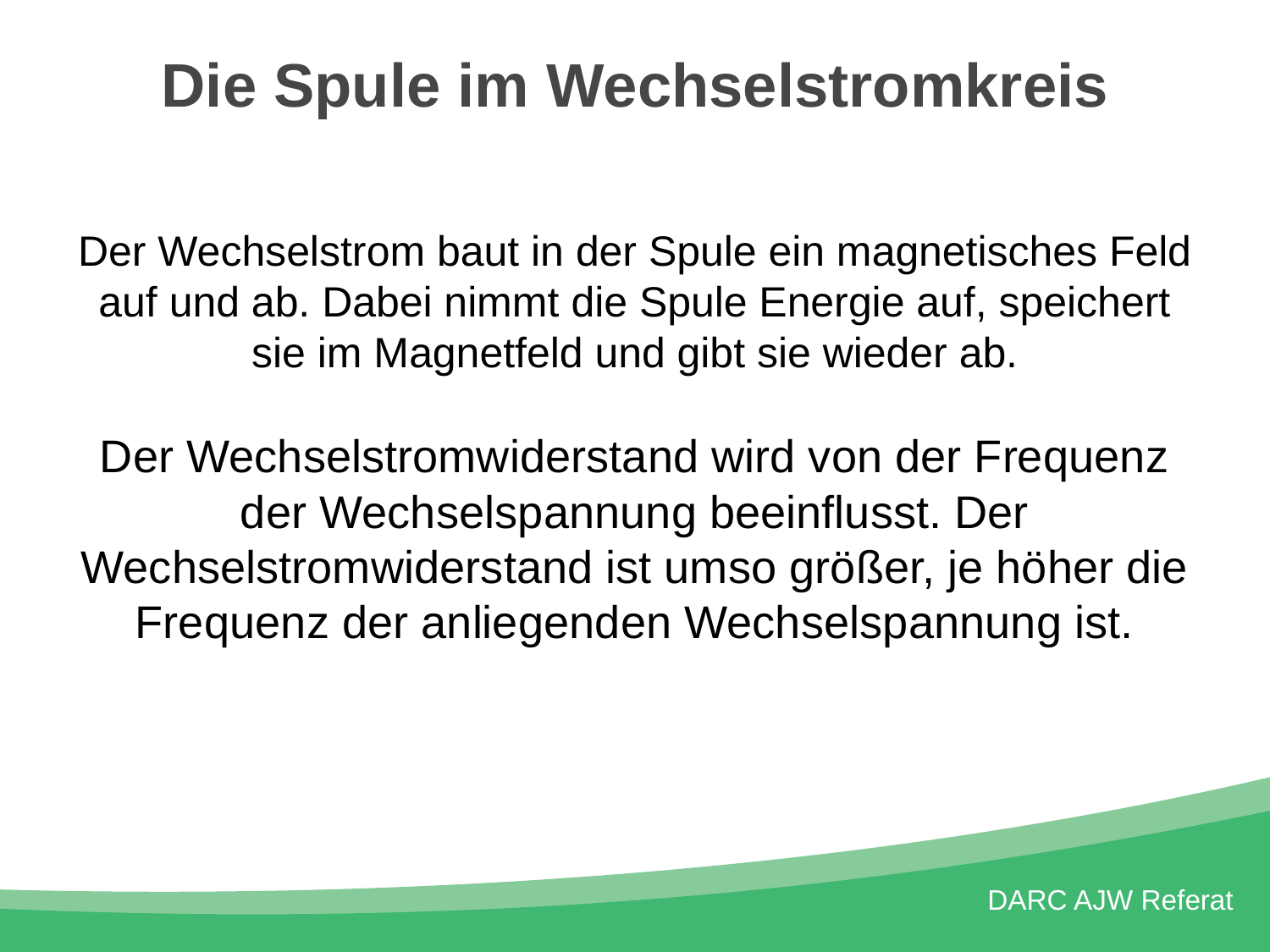

# Die Spule im Wechselstromkreis
Der Wechselstrom baut in der Spule ein magnetisches Feld auf und ab. Dabei nimmt die Spule Energie auf, speichert sie im Magnetfeld und gibt sie wieder ab.
Der Wechselstromwiderstand wird von der Frequenz der Wechselspannung beeinflusst. Der Wechselstromwiderstand ist umso größer, je höher die Frequenz der anliegenden Wechselspannung ist.